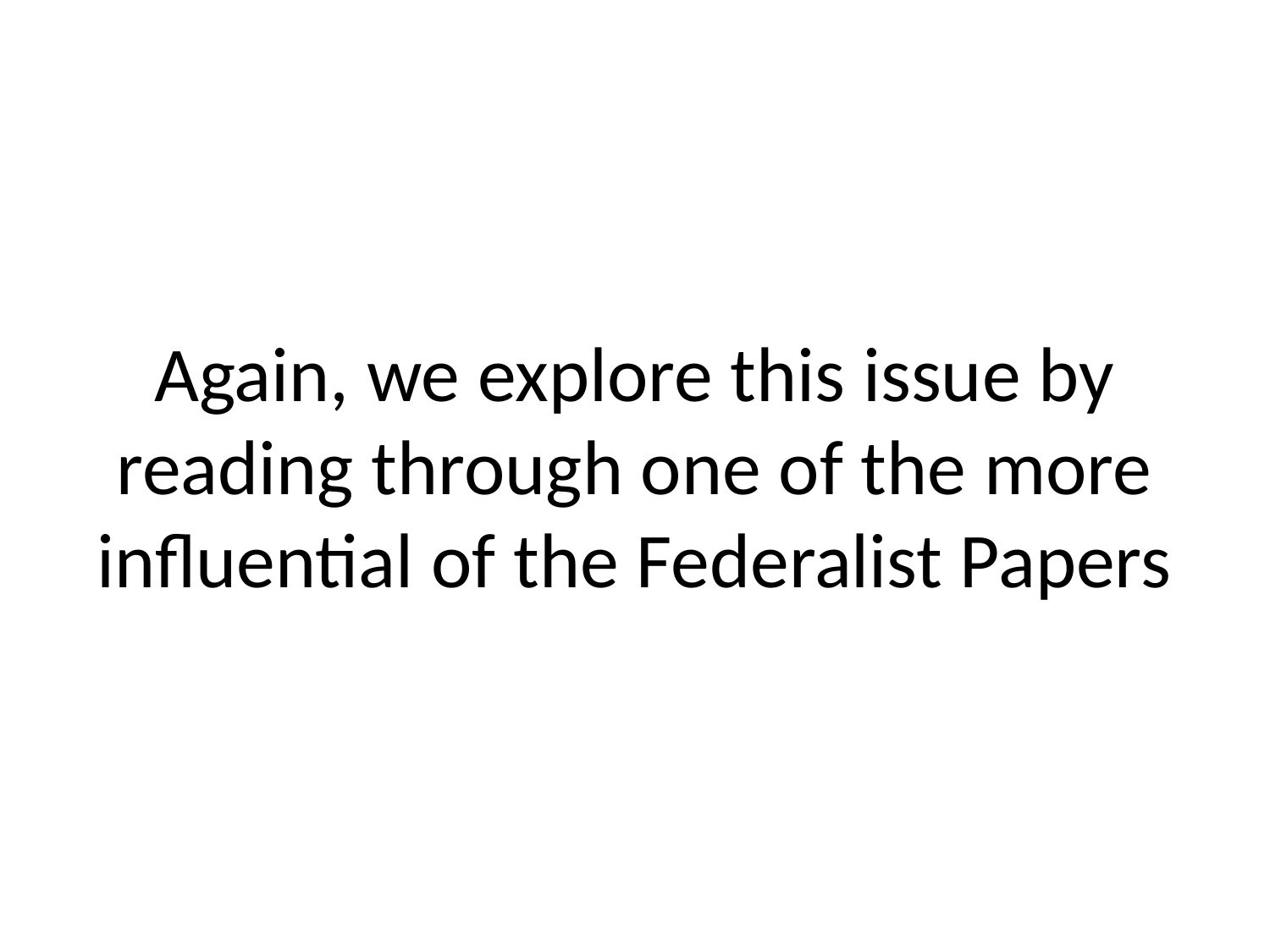

# Again, we explore this issue by reading through one of the more influential of the Federalist Papers